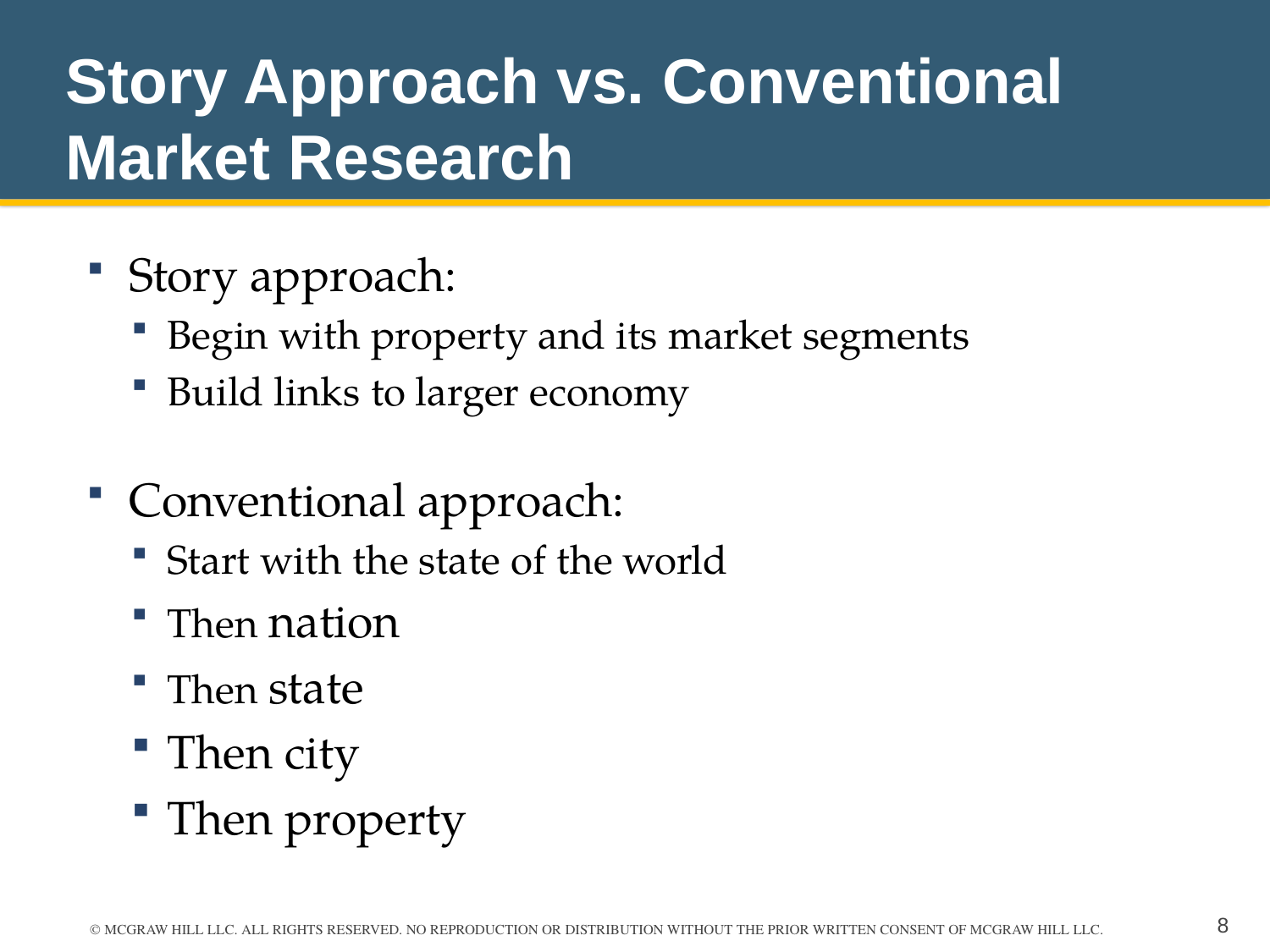

# Story Approach vs. Conventional Market Research
Story approach:
Begin with property and its market segments
Build links to larger economy

Conventional approach:
Start with the state of the world
Then nation
Then state
Then city
Then property
© MCGRAW HILL LLC. ALL RIGHTS RESERVED. NO REPRODUCTION OR DISTRIBUTION WITHOUT THE PRIOR WRITTEN CONSENT OF MCGRAW HILL LLC.
8